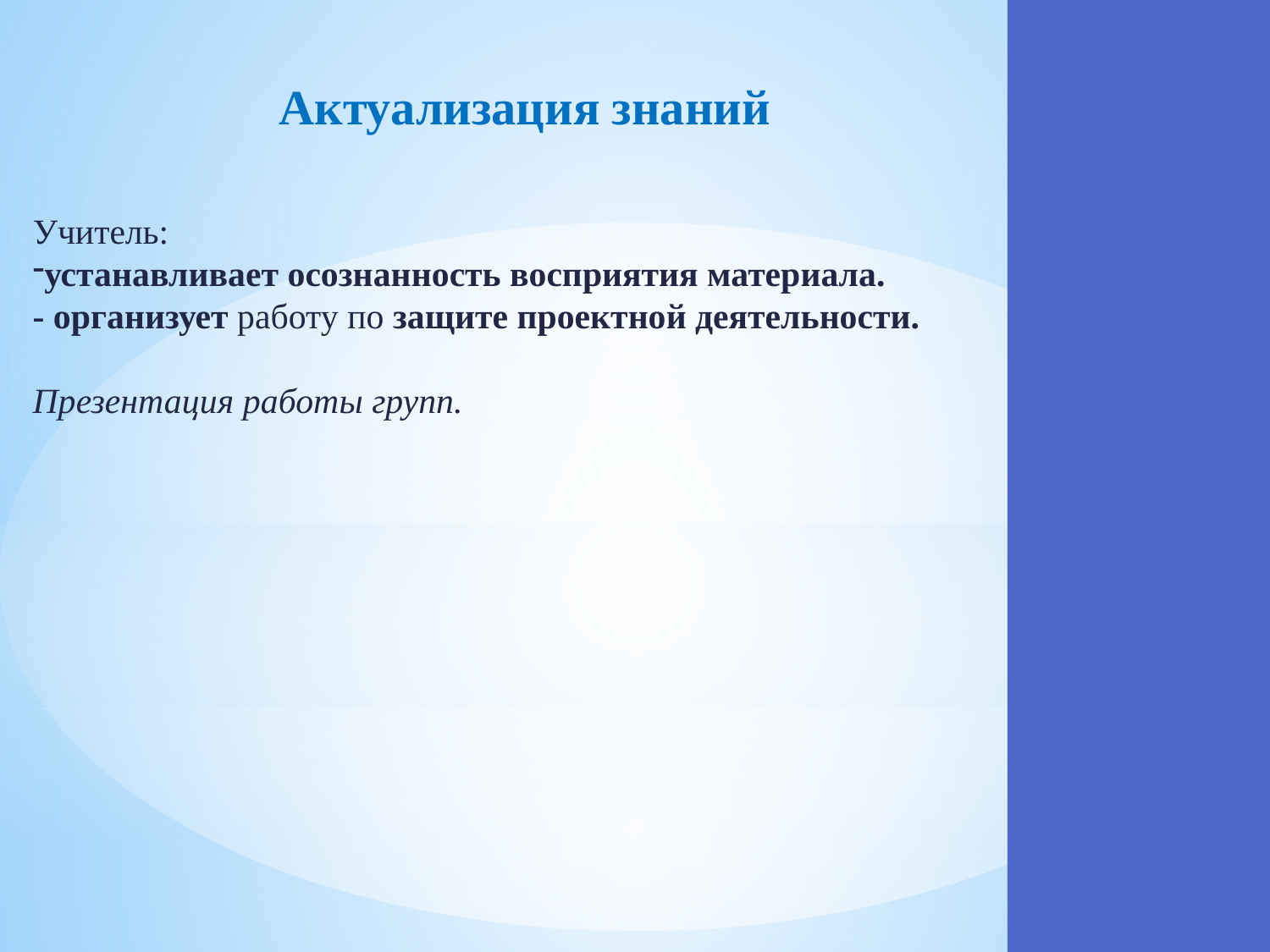

Актуализация знаний

Учитель:
устанавливает осознанность восприятия материала.
- организует работу по защите проектной деятельности.

Презентация работы групп.